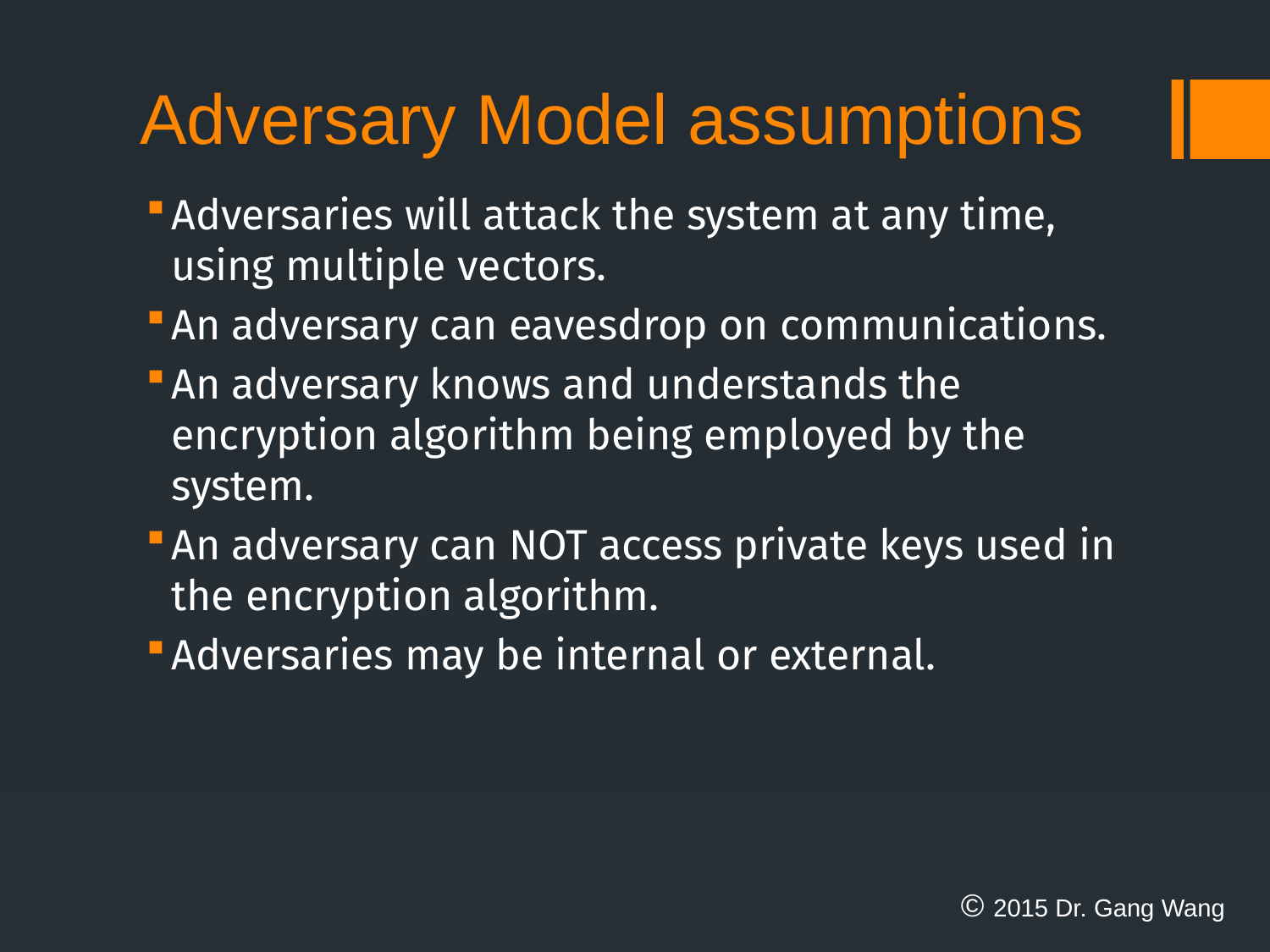

# Adversary Model assumptions
Adversaries will attack the system at any time, using multiple vectors.
An adversary can eavesdrop on communications.
An adversary knows and understands the encryption algorithm being employed by the system.
An adversary can NOT access private keys used in the encryption algorithm.
Adversaries may be internal or external.

© 2015 Dr. Gang Wang